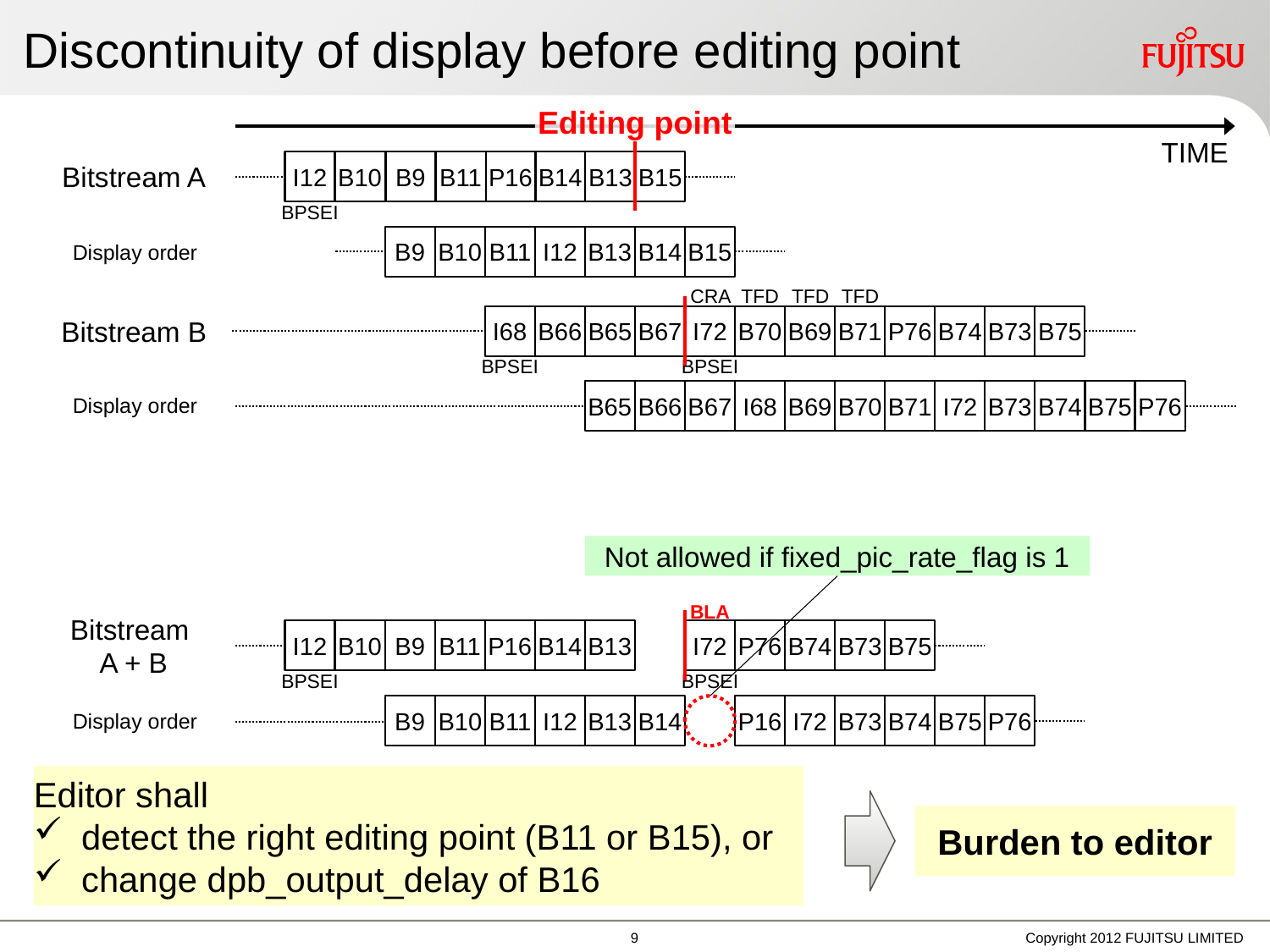

# Discontinuity of display before editing point
Editing point
TIME
I12
Bitstream A
B10
B9
B11
B14
B15
P16
B13
BPSEI
Display order
I12
B9
B10
B11
B14
B13
B15
CRA
TFD
TFD
TFD
Bitstream B
B65
B71
B73
I68
B66
B67
I72
B70
B69
P76
B74
B75
BPSEI
BPSEI
Display order
B67
I68
B70
B74
P76
B65
B66
B69
B71
B73
B75
I72
Not allowed if fixed_pic_rate_flag is 1
BLA
Bitstream
A + B
I72
P76
B74
B73
B75
I12
B10
B9
B11
B14
P16
B13
BPSEI
BPSEI
B11

I72
B73
B75
Display order
B9
B10
I12
B13
B14
P16
B74
P76
Editor shall
detect the right editing point (B11 or B15), or
change dpb_output_delay of B16
Burden to editor

9
Copyright 2012 FUJITSU LIMITED